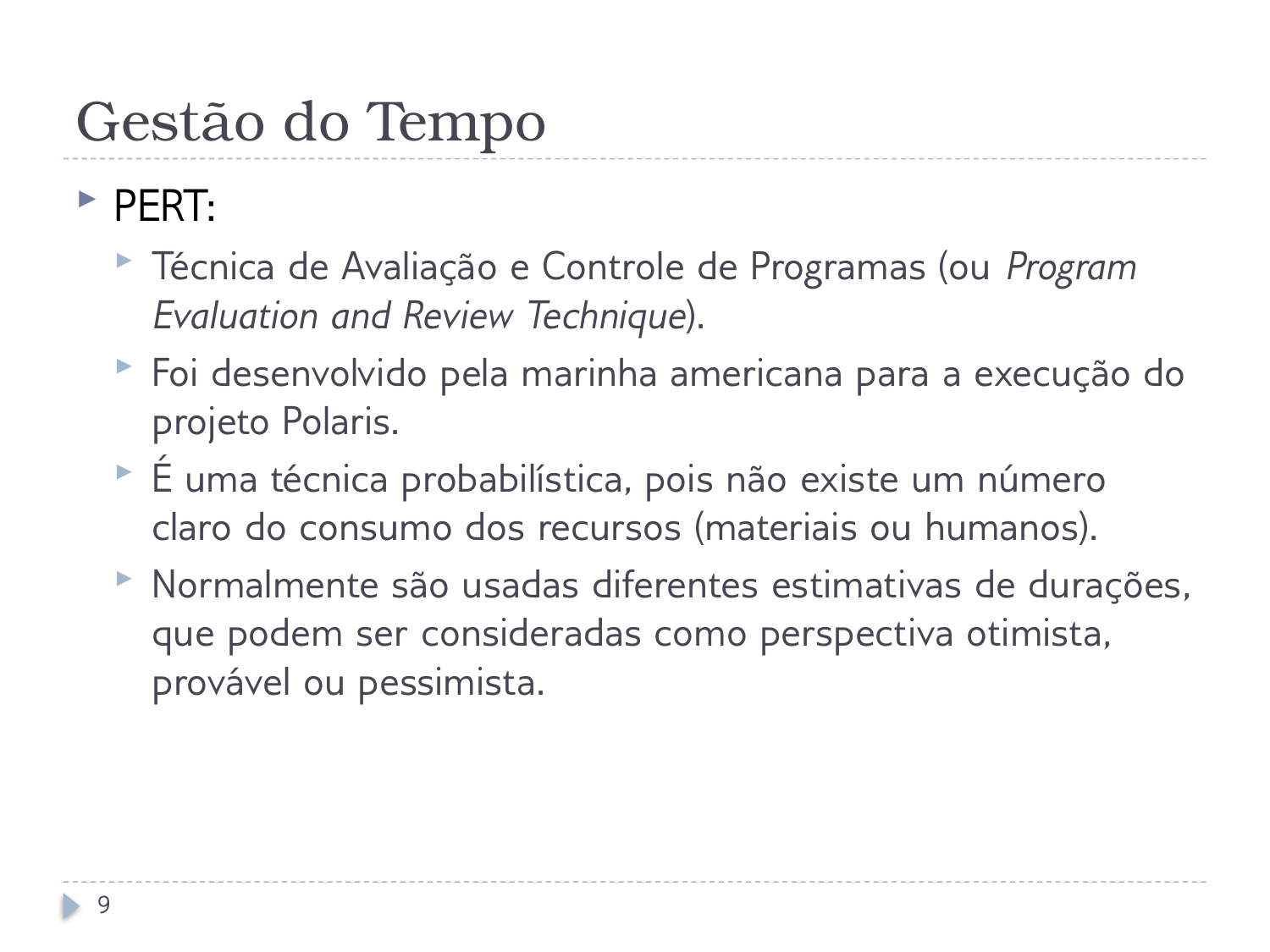

# Gestão do Tempo
PERT:
Técnica de Avaliação e Controle de Programas (ou Program Evaluation and Review Technique).
Foi desenvolvido pela marinha americana para a execução do projeto Polaris.
É uma técnica probabilística, pois não existe um número claro do consumo dos recursos (materiais ou humanos).
Normalmente são usadas diferentes estimativas de durações, que podem ser consideradas como perspectiva otimista, provável ou pessimista.
9